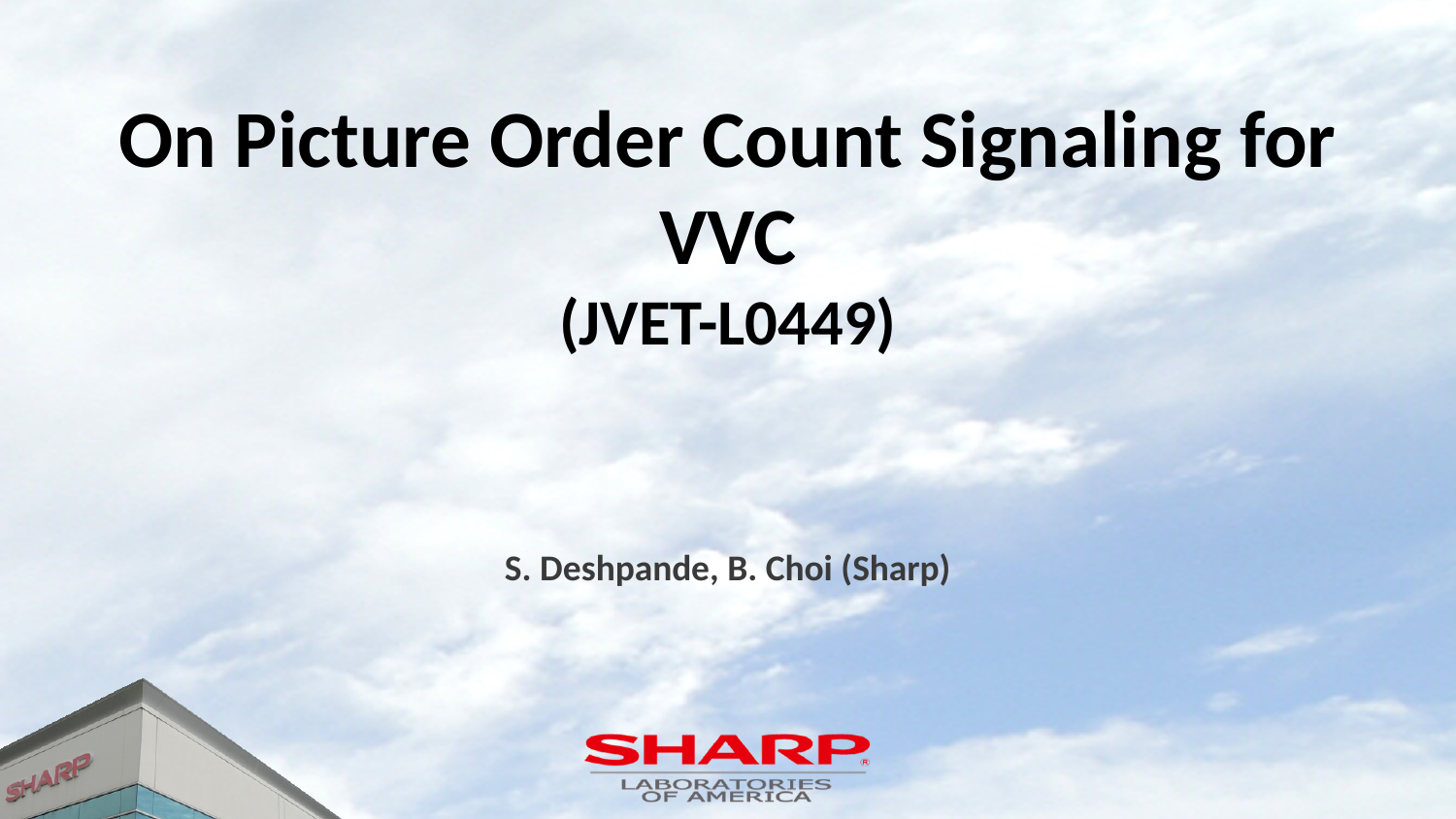

# On Picture Order Count Signaling for VVC (JVET-L0449)
S. Deshpande, B. Choi (Sharp)